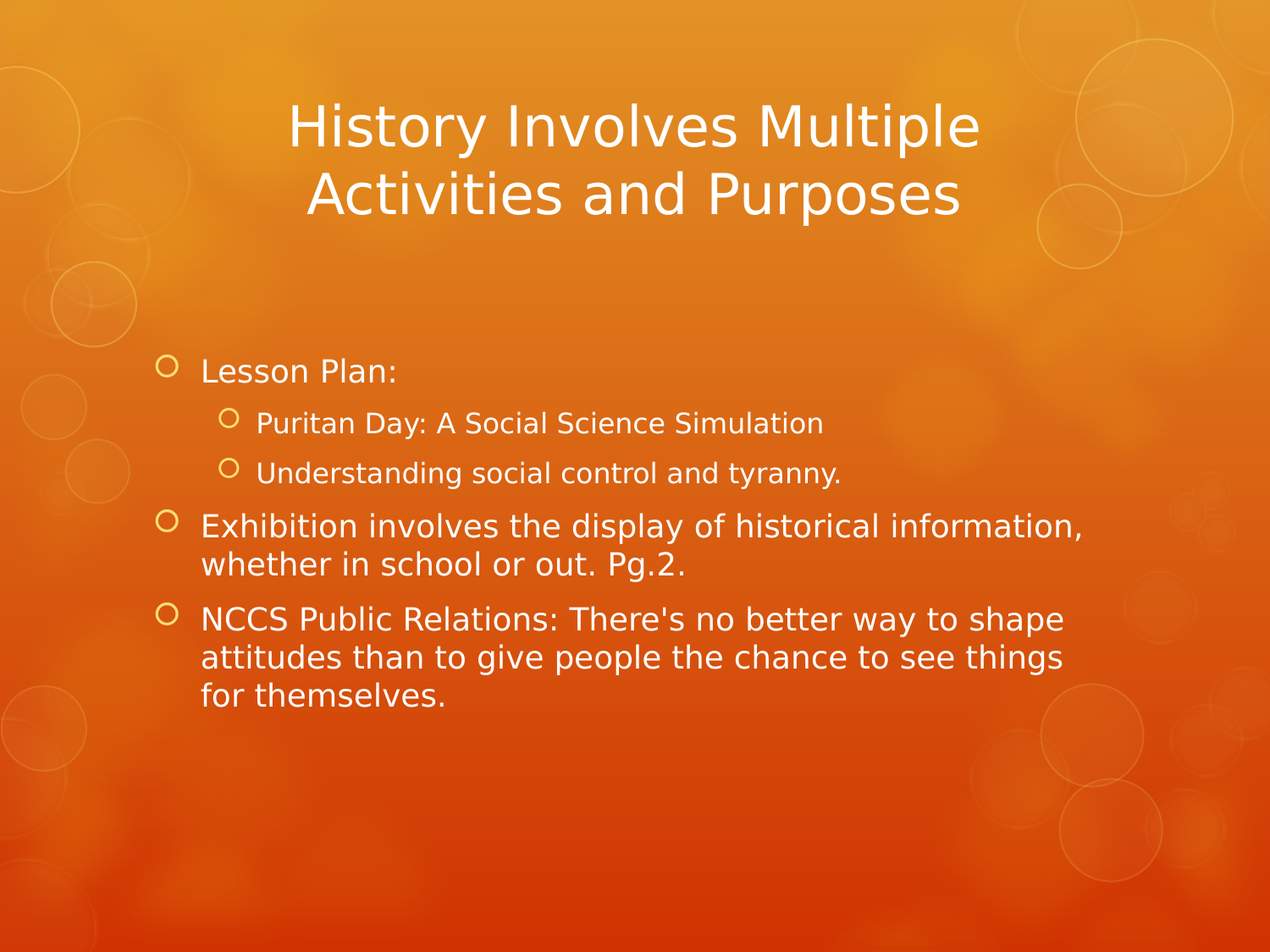

# History Involves Multiple Activities and Purposes
Lesson Plan:
Puritan Day: A Social Science Simulation
Understanding social control and tyranny.
Exhibition involves the display of historical information, whether in school or out. Pg.2.
NCCS Public Relations: There's no better way to shape attitudes than to give people the chance to see things for themselves.